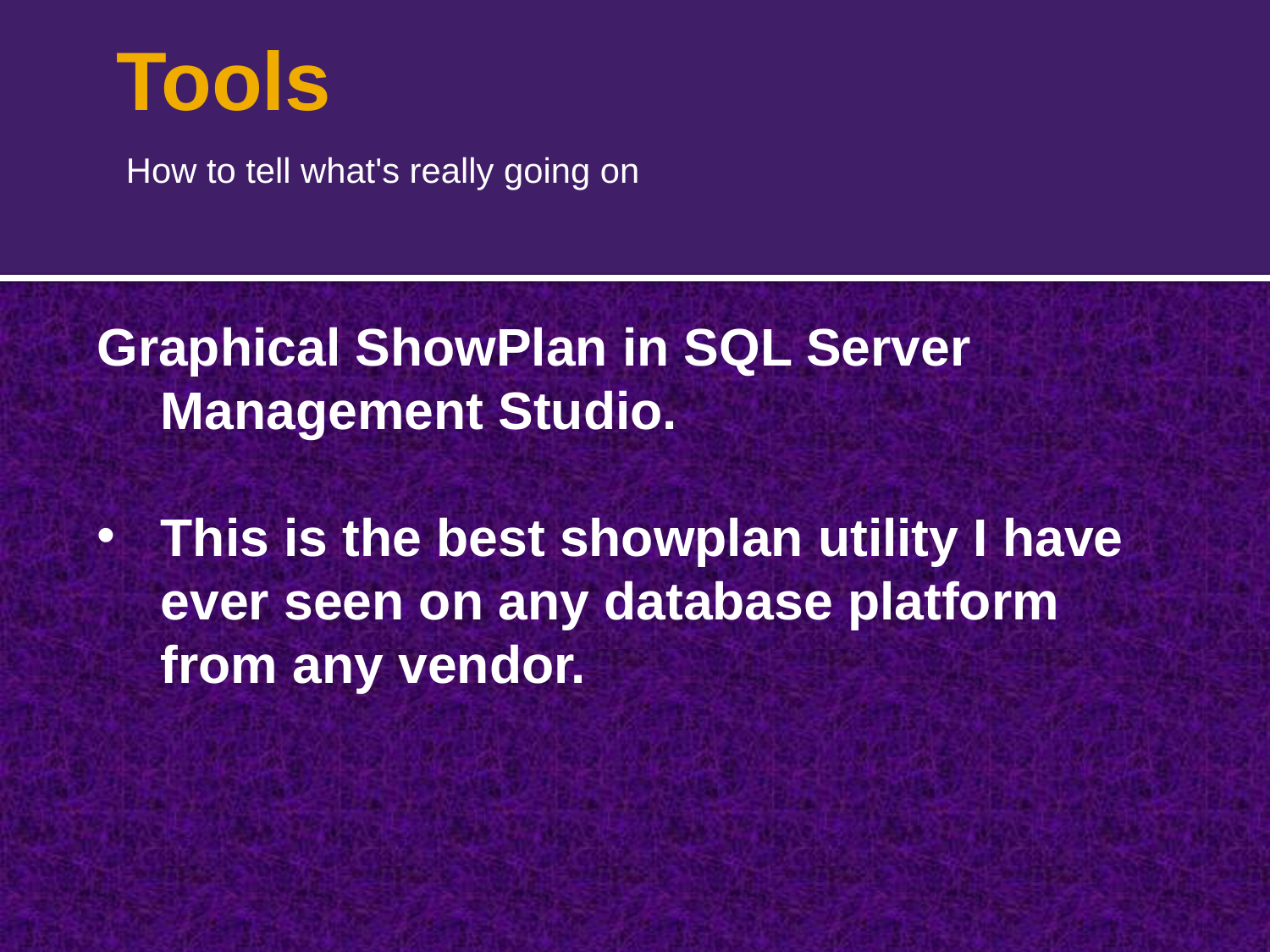

# Tools
How to tell what's really going on
Graphical ShowPlan in SQL Server Management Studio.

This is the best showplan utility I have ever seen on any database platform from any vendor.